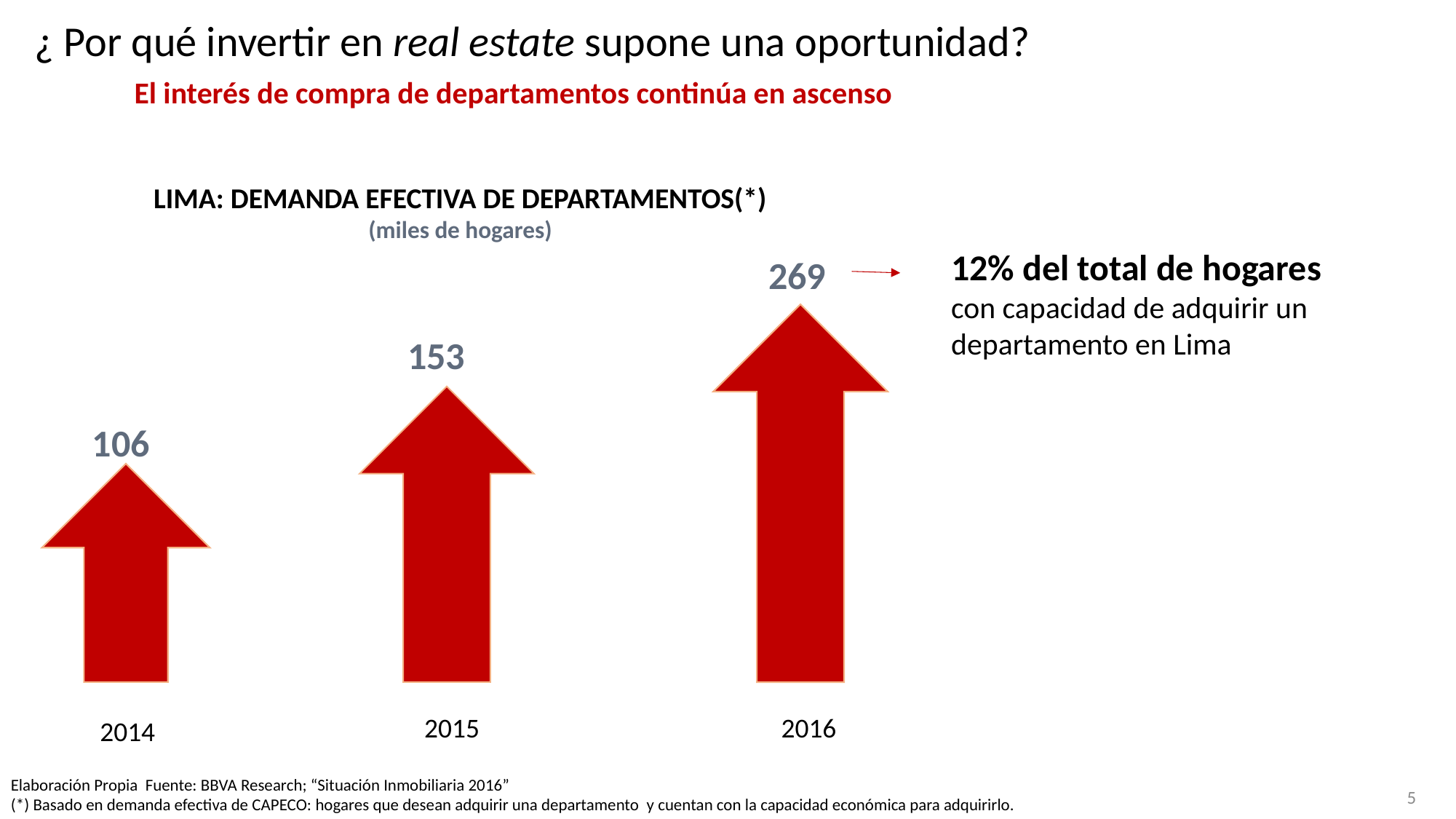

# ¿ Por qué invertir en real estate supone una oportunidad?
El interés de compra de departamentos continúa en ascenso
LIMA: DEMANDA EFECTIVA DE DEPARTAMENTOS(*)
(miles de hogares)
12% del total de hogares con capacidad de adquirir un departamento en Lima
269

153

106

2015
2016
2014
Elaboración Propia  Fuente: BBVA Research; “Situación Inmobiliaria 2016”
(*) Basado en demanda efectiva de CAPECO: hogares que desean adquirir una departamento  y cuentan con la capacidad económica para adquirirlo.
5